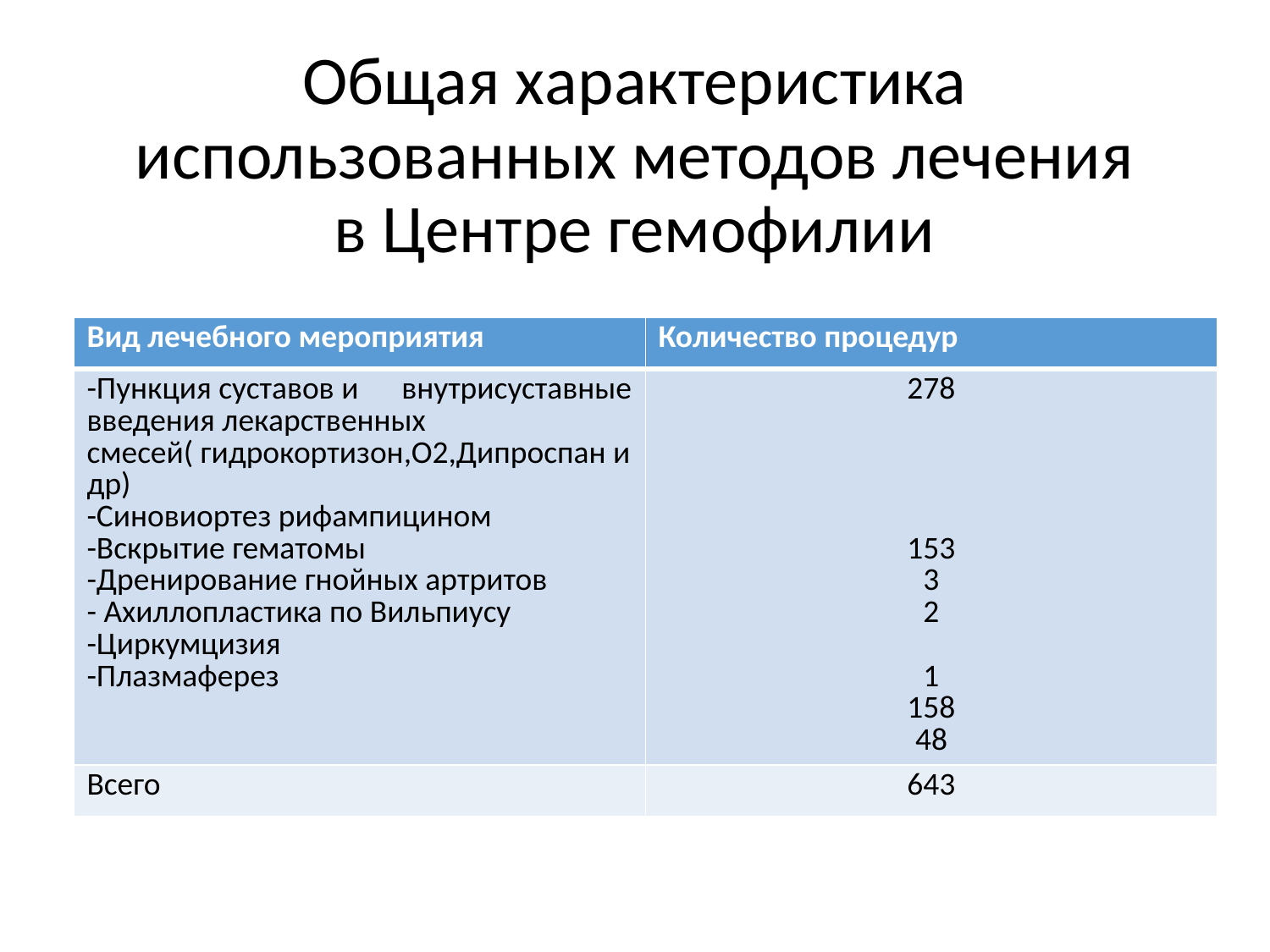

# Общая характеристика использованных методов лечения в Центре гемофилии
| Вид лечебного мероприятия | Количество процедур |
| --- | --- |
| -Пункция суставов и внутрисуставные введения лекарственных смесей( гидрокортизон,О2,Дипроспан и др) -Синовиортез рифампицином -Вскрытие гематомы -Дренирование гнойных артритов - Ахиллопластика по Вильпиусу -Циркумцизия -Плазмаферез | 278 153 3 2 1 158 48 |
| Всего | 643 |